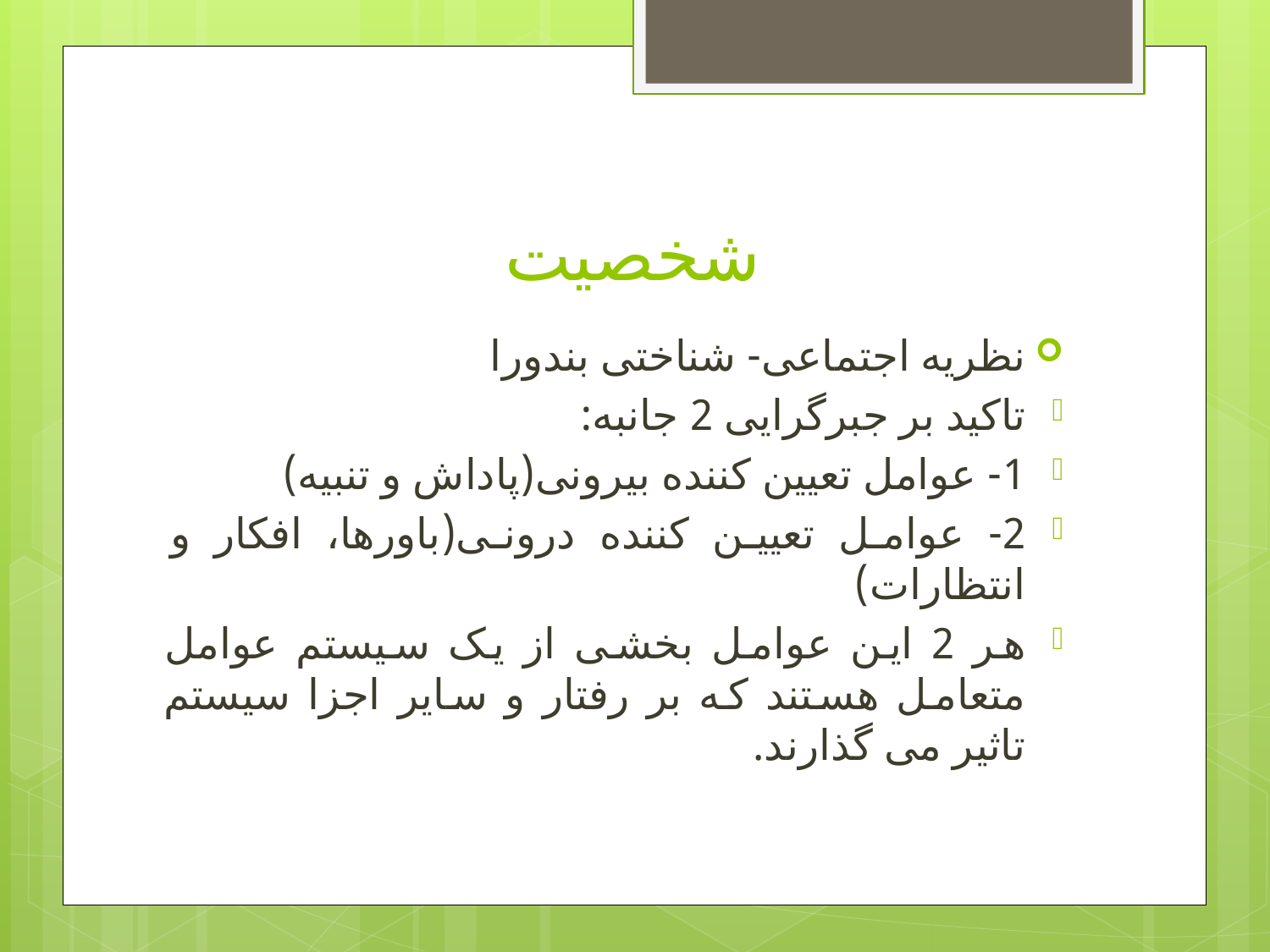

# شخصیت
نظریه اجتماعی- شناختی بندورا
تاکید بر جبرگرایی 2 جانبه:
1- عوامل تعیین کننده بیرونی(پاداش و تنبیه)
2- عوامل تعیین کننده درونی(باورها، افکار و انتظارات)
هر 2 این عوامل بخشی از یک سیستم عوامل متعامل هستند که بر رفتار و سایر اجزا سیستم تاثیر می گذارند.